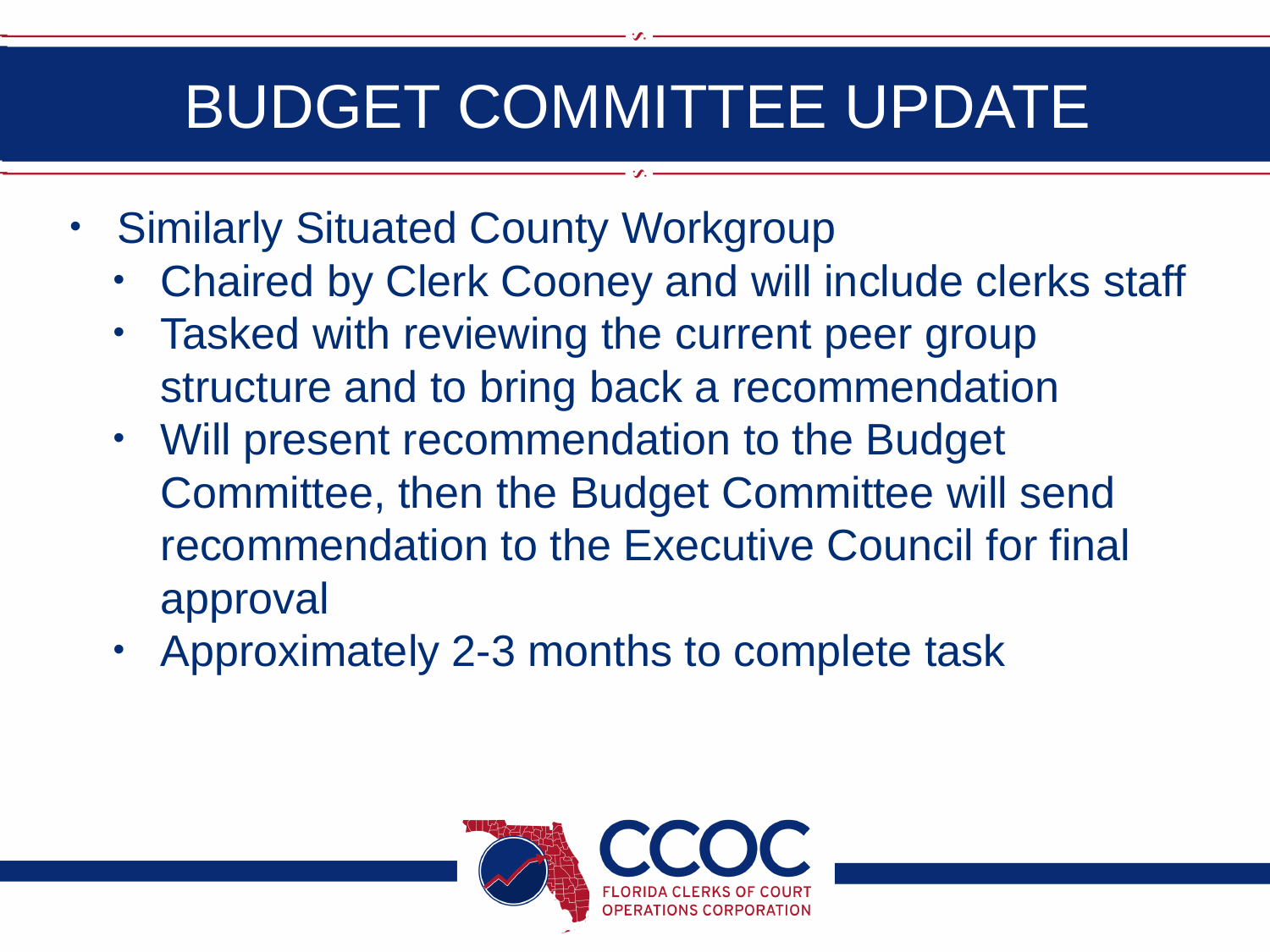

# BUDGET COMMITTEE UPDATE
Similarly Situated County Workgroup
Chaired by Clerk Cooney and will include clerks staff
Tasked with reviewing the current peer group structure and to bring back a recommendation
Will present recommendation to the Budget Committee, then the Budget Committee will send recommendation to the Executive Council for final approval
Approximately 2-3 months to complete task